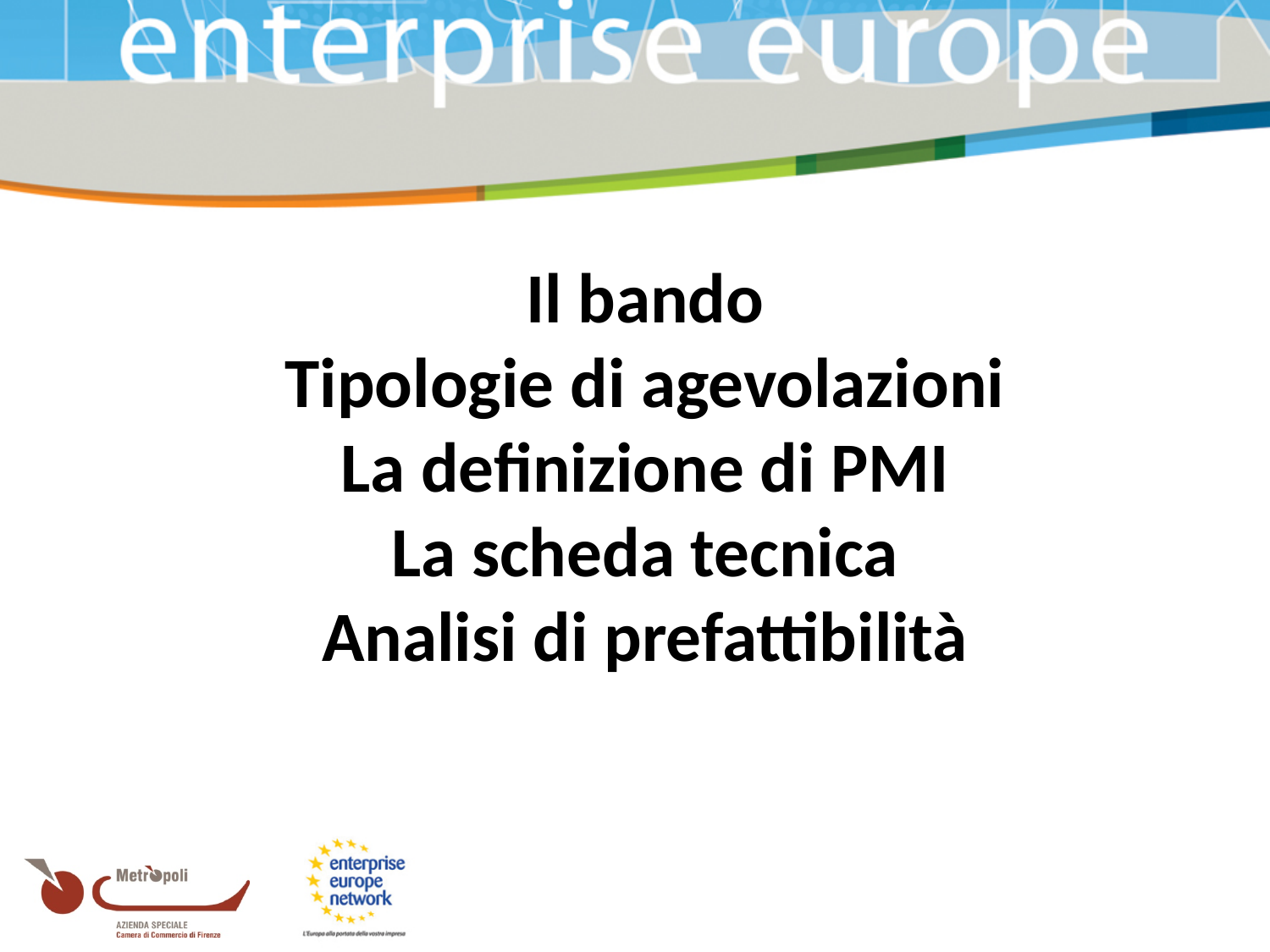

Il bando
Tipologie di agevolazioni
La definizione di PMI
La scheda tecnica
Analisi di prefattibilità